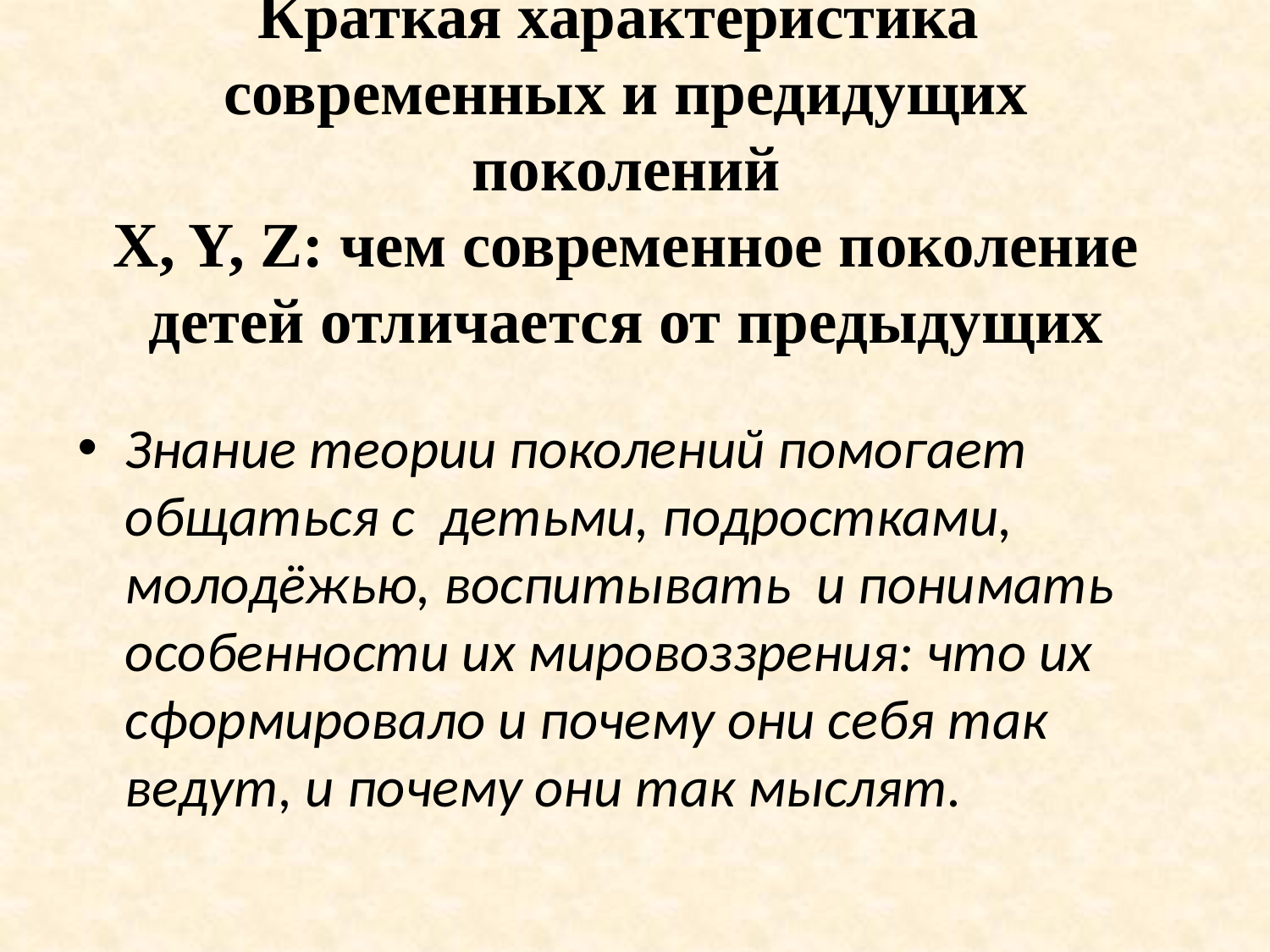

# Краткая характеристика  современных и предидущих поколений X, Y, Z: чем современное поколение детей отличается от предыдущих
Знание теории поколений помогает общаться с  детьми, подростками, молодёжью, воспитывать  и понимать особенности их мировоззрения: что их сформировало и почему они себя так ведут, и почему они так мыслят.